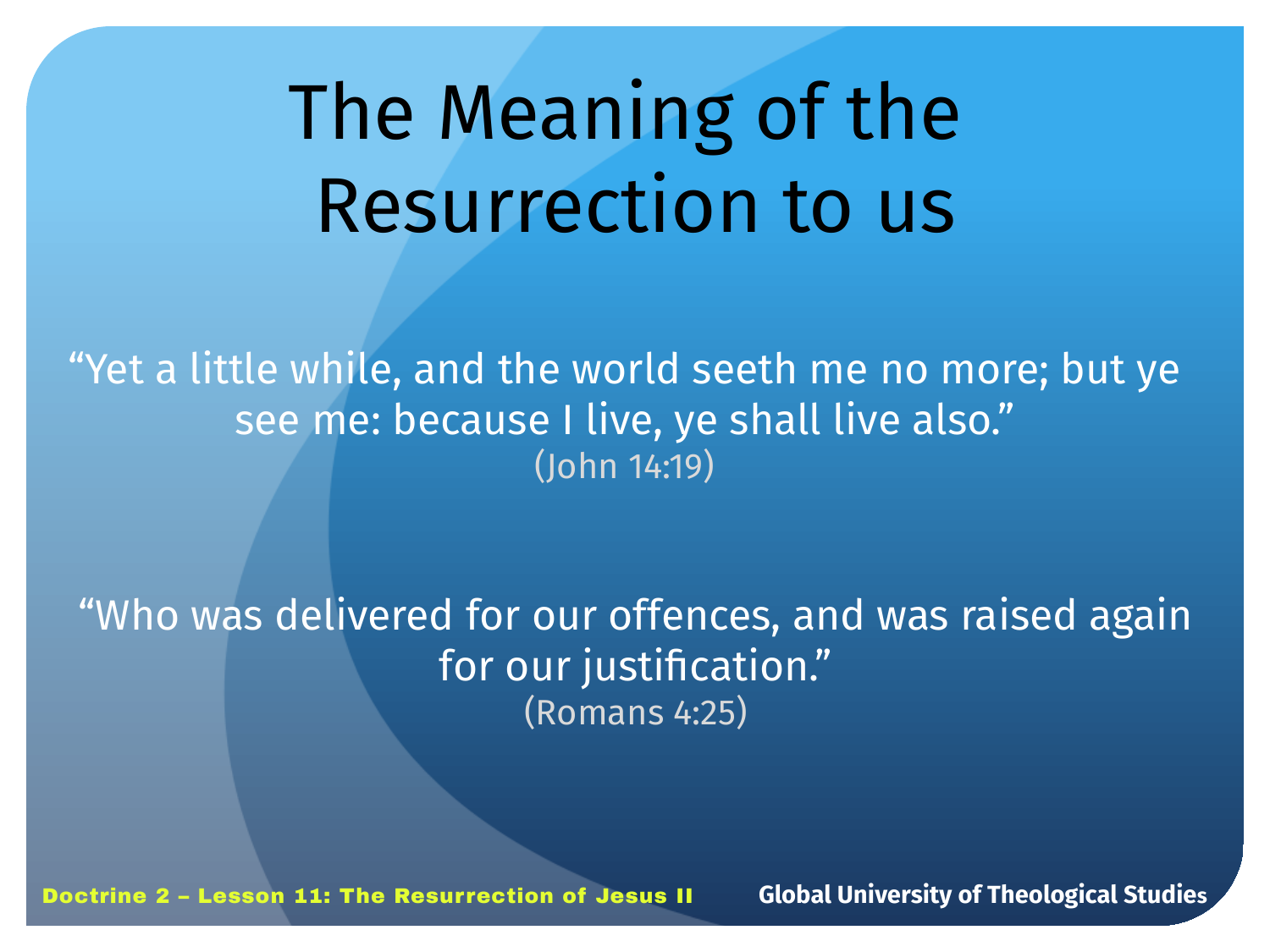

The Meaning of the
Resurrection to us
“Yet a little while, and the world seeth me no more; but ye see me: because I live, ye shall live also.”
(John 14:19)
“Who was delivered for our offences, and was raised again for our justification.”
(Romans 4:25)
Doctrine 2 – Lesson 11: The Resurrection of Jesus II        Global University of Theological Studies